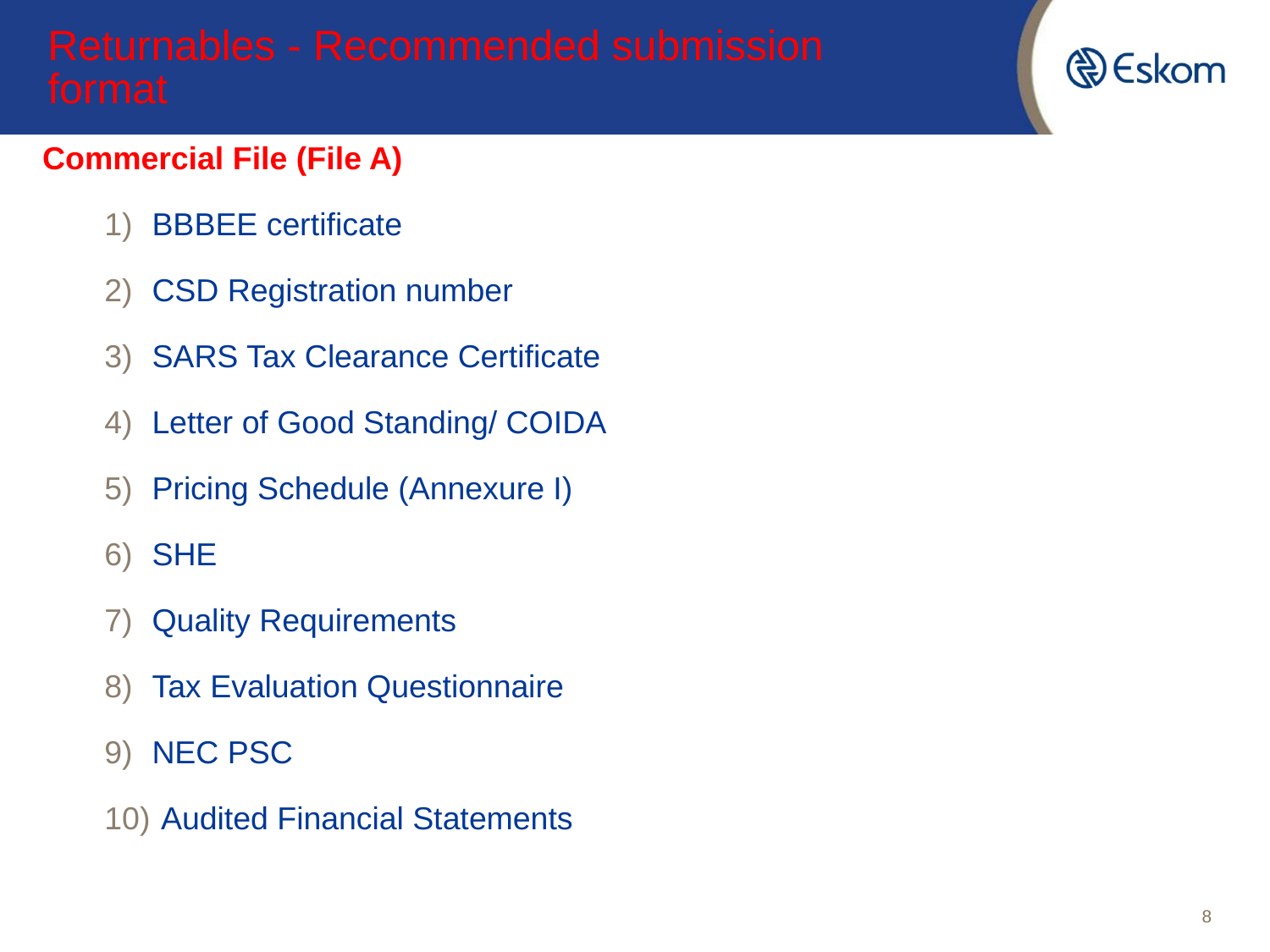

# Returnables - Recommended submission format
Commercial File (File A)
BBBEE certificate
CSD Registration number
SARS Tax Clearance Certificate
Letter of Good Standing/ COIDA
Pricing Schedule (Annexure I)
SHE
Quality Requirements
Tax Evaluation Questionnaire
NEC PSC
 Audited Financial Statements

8